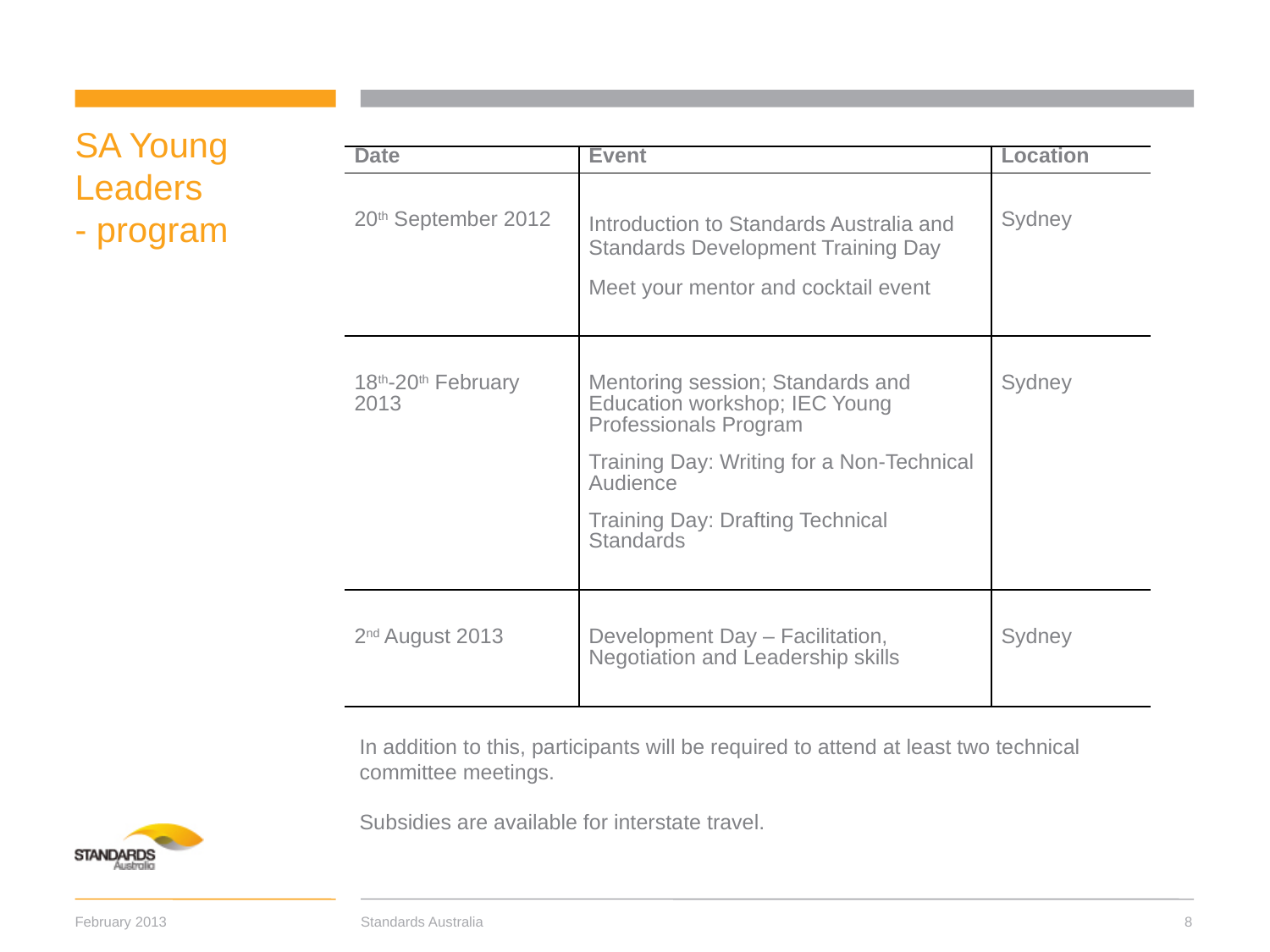

# SA Young Leaders - program
| Date | Event | Location |
| --- | --- | --- |
| 20th September 2012 | Introduction to Standards Australia and Standards Development Training Day Meet your mentor and cocktail event | Sydney |
| 18th-20th February 2013 | Mentoring session; Standards and Education workshop; IEC Young Professionals Program Training Day: Writing for a Non-Technical Audience Training Day: Drafting Technical Standards | Sydney |
| 2nd August 2013 | Development Day – Facilitation, Negotiation and Leadership skills | Sydney |
In addition to this, participants will be required to attend at least two technical committee meetings.

Subsidies are available for interstate travel.
Standards Australia